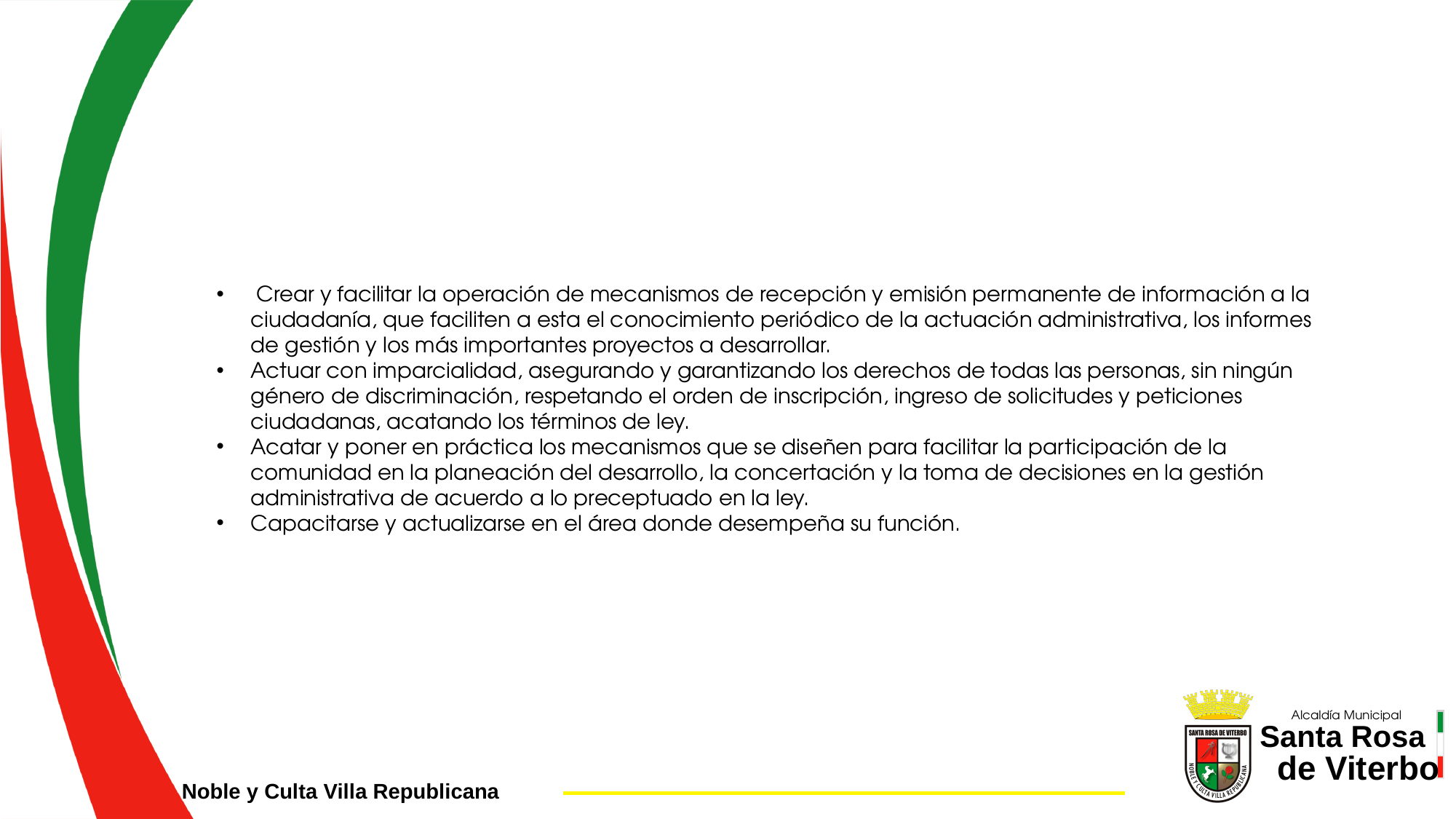

Crear y facilitar la operación de mecanismos de recepción y emisión permanente de información a la ciudadanía, que faciliten a esta el conocimiento periódico de la actuación administrativa, los informes de gestión y los más importantes proyectos a desarrollar.
Actuar con imparcialidad, asegurando y garantizando los derechos de todas las personas, sin ningún género de discriminación, respetando el orden de inscripción, ingreso de solicitudes y peticiones ciudadanas, acatando los términos de ley.
Acatar y poner en práctica los mecanismos que se diseñen para facilitar la participación de la comunidad en la planeación del desarrollo, la concertación y la toma de decisiones en la gestión administrativa de acuerdo a lo preceptuado en la ley.
Capacitarse y actualizarse en el área donde desempeña su función.